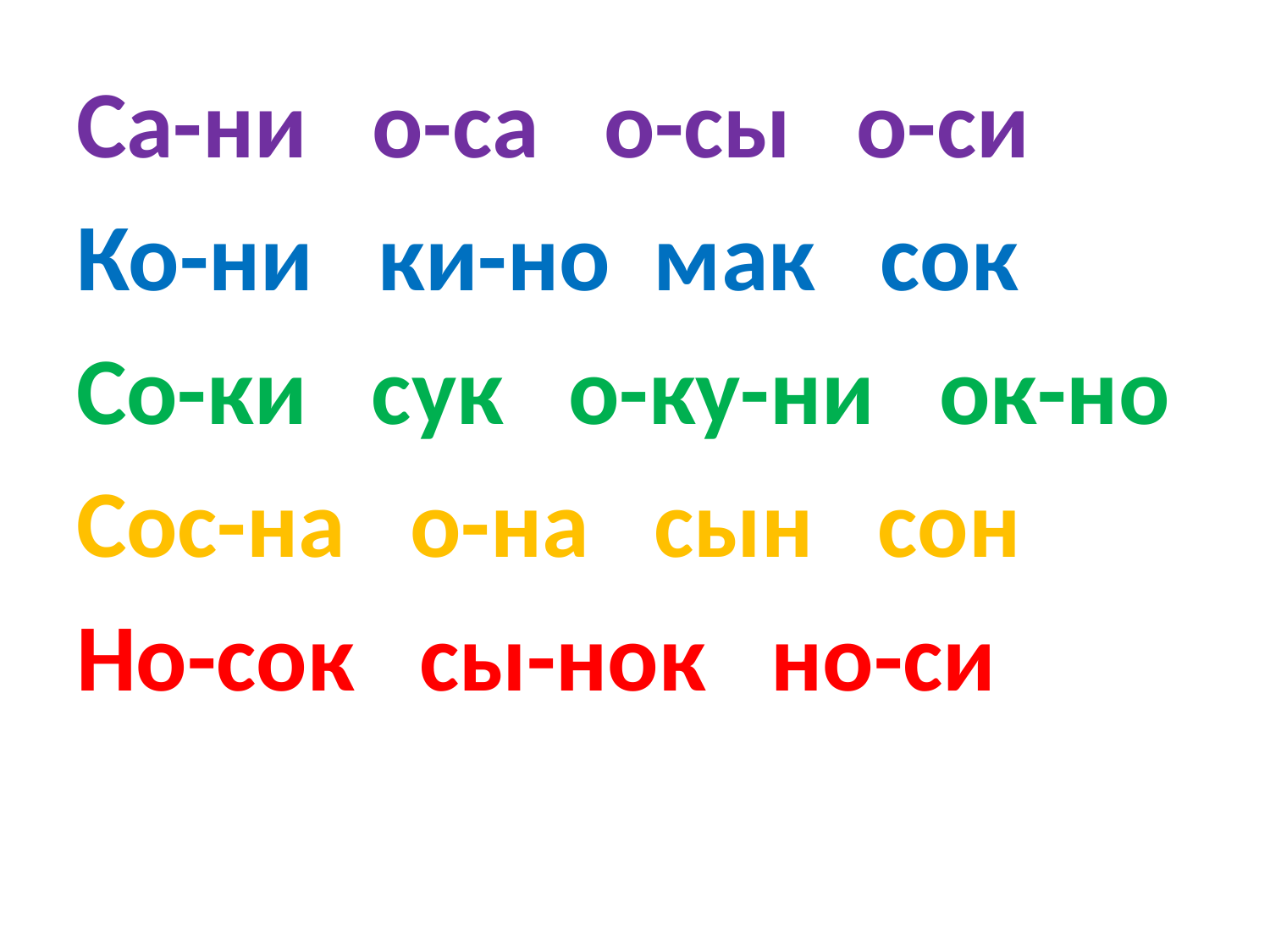

#
Са-ни   о-са   о-сы   о-си
Ко-ни   ки-но  мак   сок
Со-ки   сук   о-ку-ни   ок-но
Сос-на   о-на   сын   сон
Но-сок   сы-нок   но-си